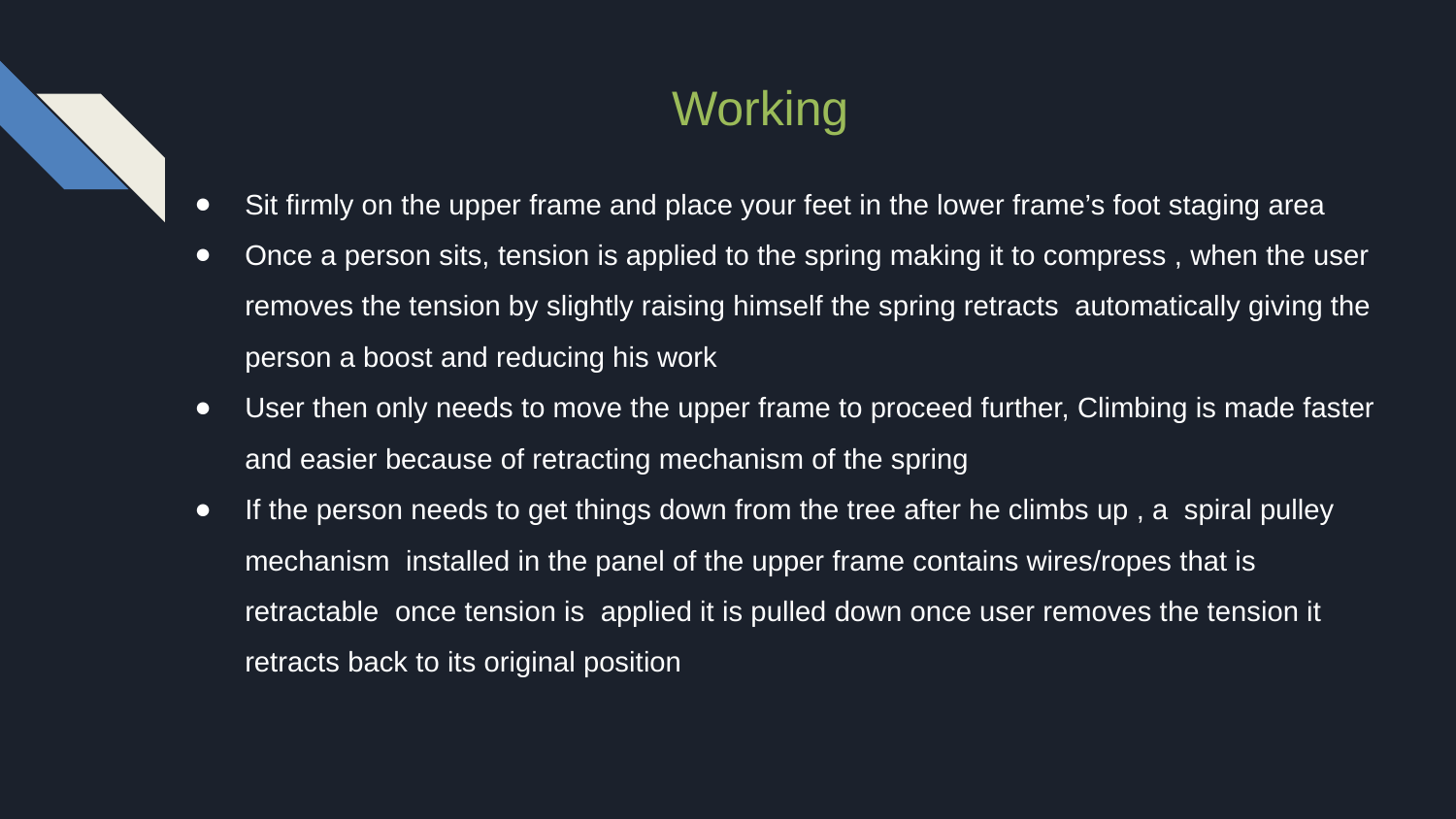

Working
Sit firmly on the upper frame and place your feet in the lower frame’s foot staging area
Once a person sits, tension is applied to the spring making it to compress , when the user removes the tension by slightly raising himself the spring retracts  automatically giving the person a boost and reducing his work
User then only needs to move the upper frame to proceed further, Climbing is made faster and easier because of retracting mechanism of the spring
If the person needs to get things down from the tree after he climbs up , a  spiral pulley mechanism  installed in the panel of the upper frame contains wires/ropes that is retractable  once tension is  applied it is pulled down once user removes the tension it retracts back to its original position